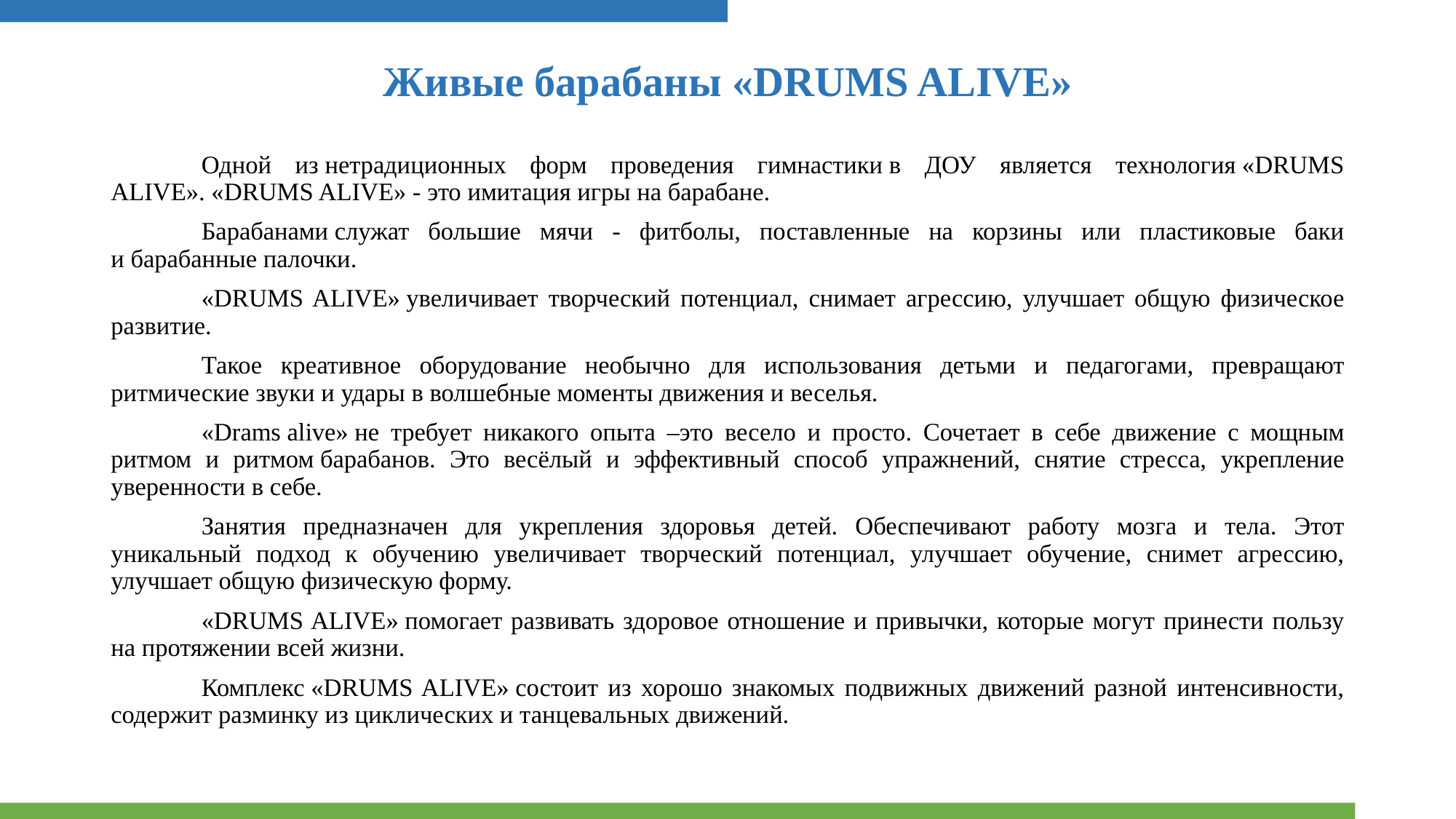

# Живые барабаны «DRUMS ALIVE»
	Одной из нетрадиционных форм проведения гимнастики в ДОУ является технология «DRUMS ALIVE». «DRUMS ALIVE» - это имитация игры на барабане.
	Барабанами служат большие мячи - фитболы, поставленные на корзины или пластиковые баки и барабанные палочки.
	«DRUMS ALIVE» увеличивает творческий потенциал, снимает агрессию, улучшает общую физическое развитие.
	Такое креативное оборудование необычно для использования детьми и педагогами, превращают ритмические звуки и удары в волшебные моменты движения и веселья.
	«Drams alive» не требует никакого опыта –это весело и просто. Сочетает в себе движение с мощным ритмом и ритмом барабанов. Это весёлый и эффективный способ упражнений, снятие стресса, укрепление уверенности в себе.
	Занятия предназначен для укрепления здоровья детей. Обеспечивают работу мозга и тела. Этот уникальный подход к обучению увеличивает творческий потенциал, улучшает обучение, снимет агрессию, улучшает общую физическую форму.
	«DRUMS ALIVE» помогает развивать здоровое отношение и привычки, которые могут принести пользу на протяжении всей жизни.
	Комплекс «DRUMS ALIVE» состоит из хорошо знакомых подвижных движений разной интенсивности, содержит разминку из циклических и танцевальных движений.